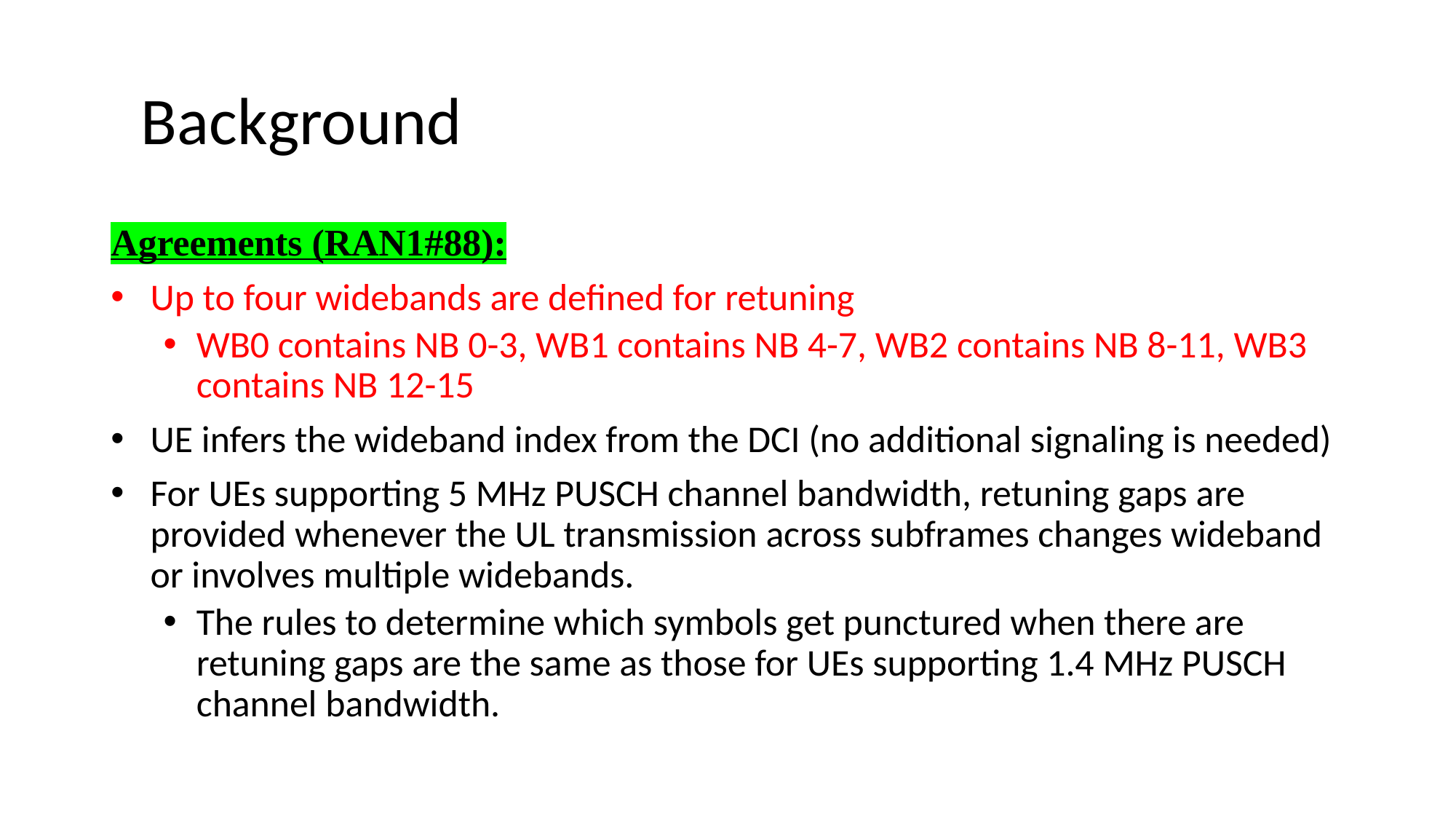

# Background
Agreements (RAN1#88):
Up to four widebands are defined for retuning
WB0 contains NB 0-3, WB1 contains NB 4-7, WB2 contains NB 8-11, WB3 contains NB 12-15
UE infers the wideband index from the DCI (no additional signaling is needed)
For UEs supporting 5 MHz PUSCH channel bandwidth, retuning gaps are provided whenever the UL transmission across subframes changes wideband or involves multiple widebands.
The rules to determine which symbols get punctured when there are retuning gaps are the same as those for UEs supporting 1.4 MHz PUSCH channel bandwidth.